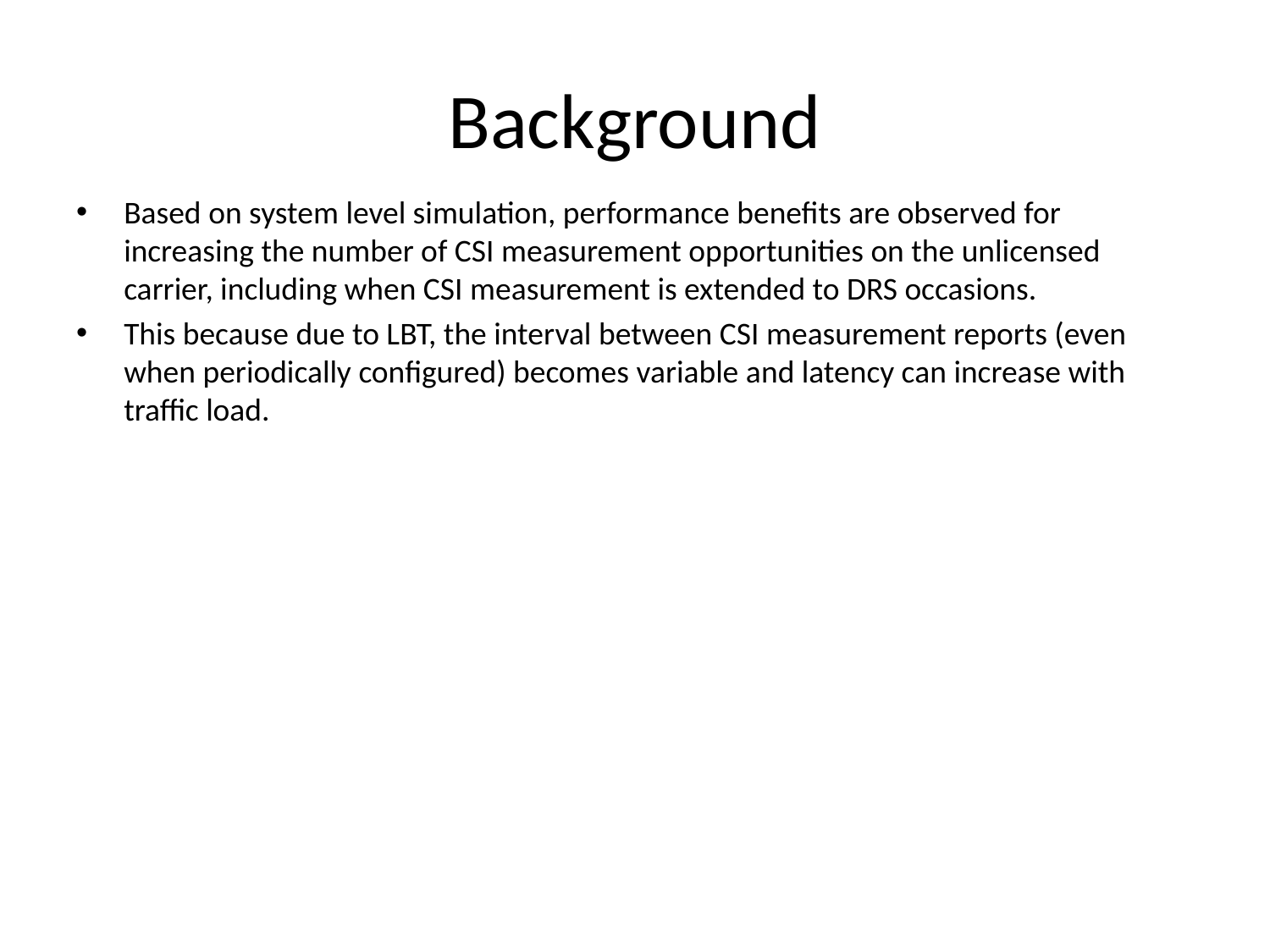

# Background
Based on system level simulation, performance benefits are observed for increasing the number of CSI measurement opportunities on the unlicensed carrier, including when CSI measurement is extended to DRS occasions.
This because due to LBT, the interval between CSI measurement reports (even when periodically configured) becomes variable and latency can increase with traffic load.